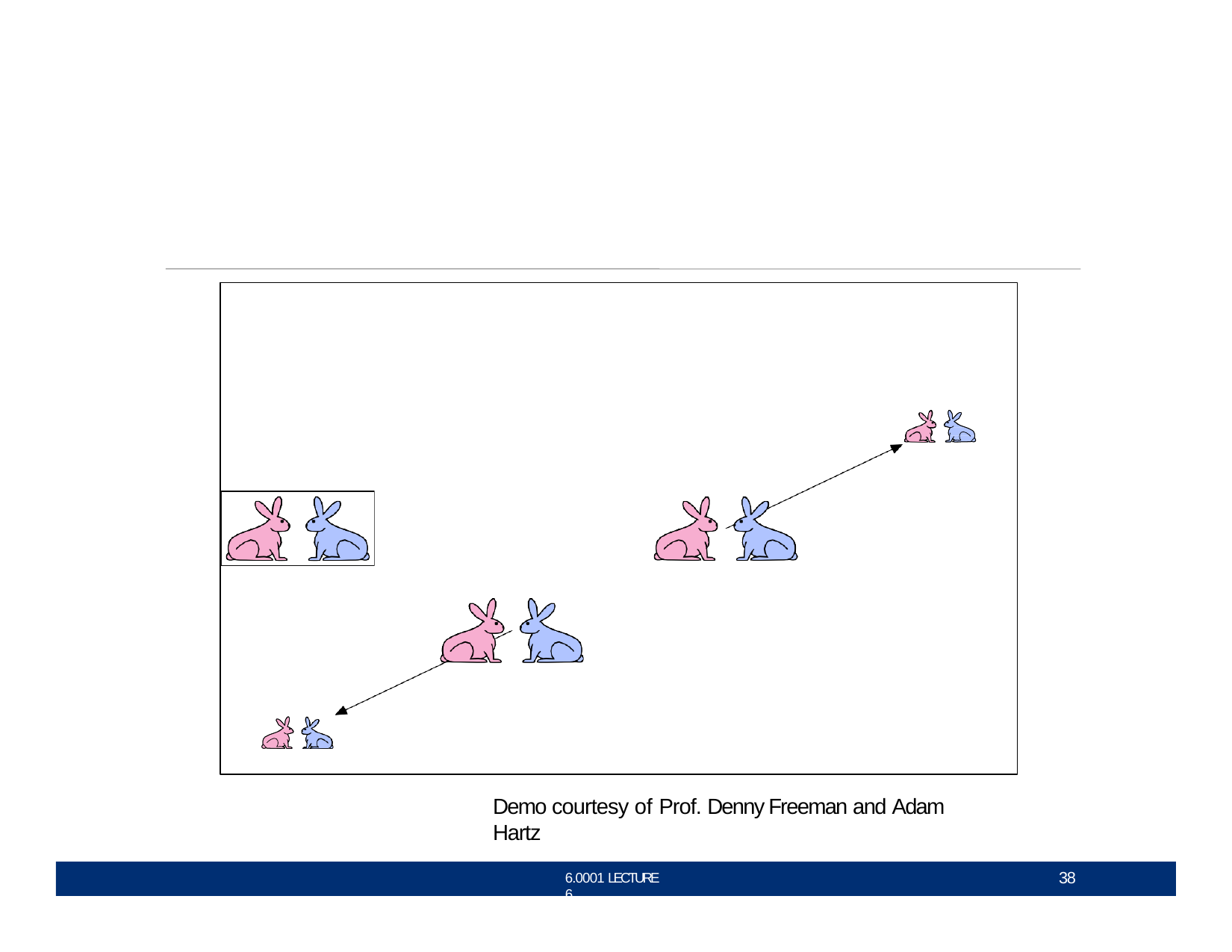

Demo courtesy of Prof. Denny Freeman and Adam Hartz
38
6.0001 LECTURE 6